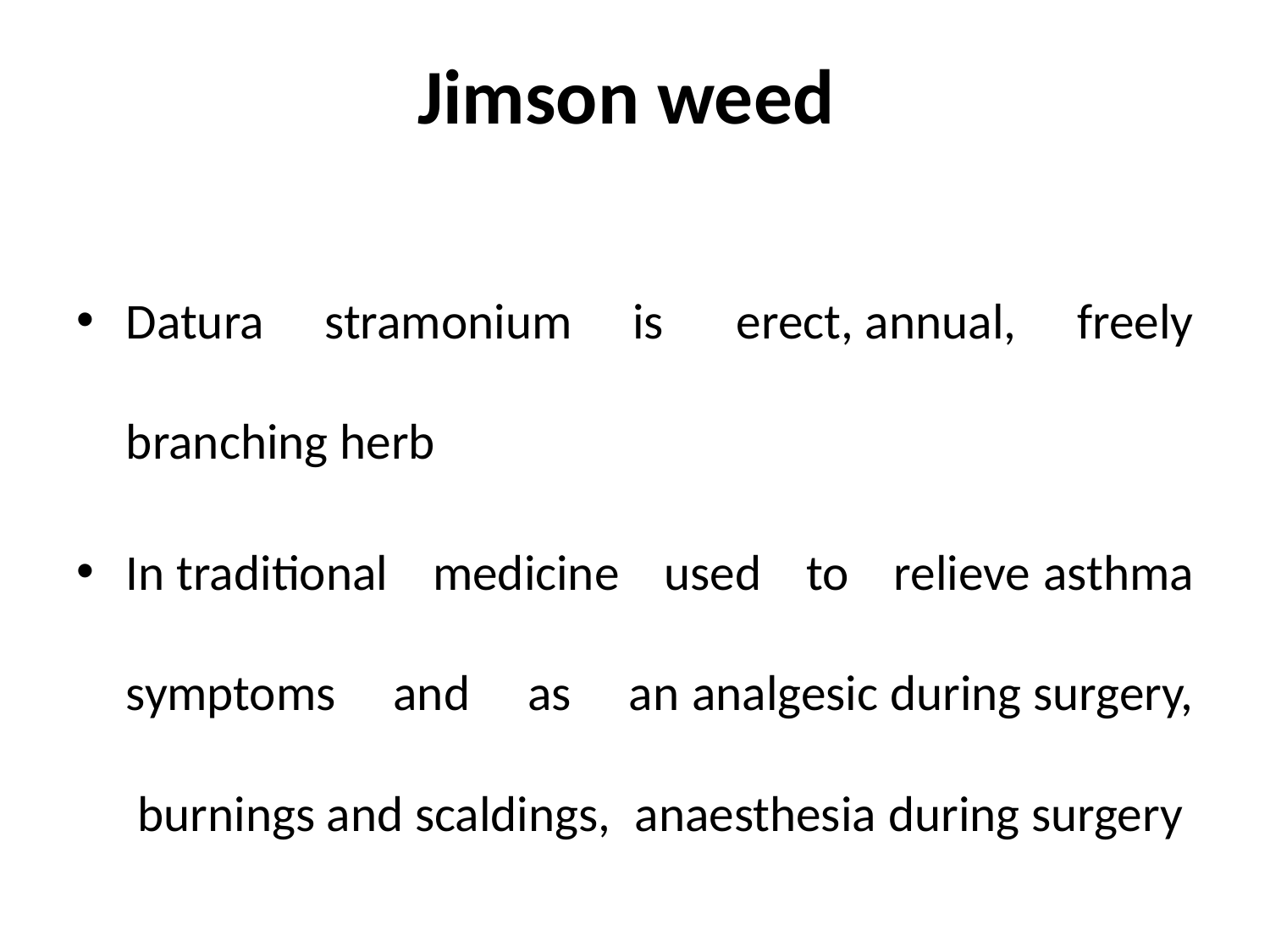

# Jimson weed
Datura stramonium is  erect, annual, freely branching herb
In traditional medicine used to relieve asthma symptoms and as an analgesic during surgery,  burnings and scaldings,  anaesthesia during surgery